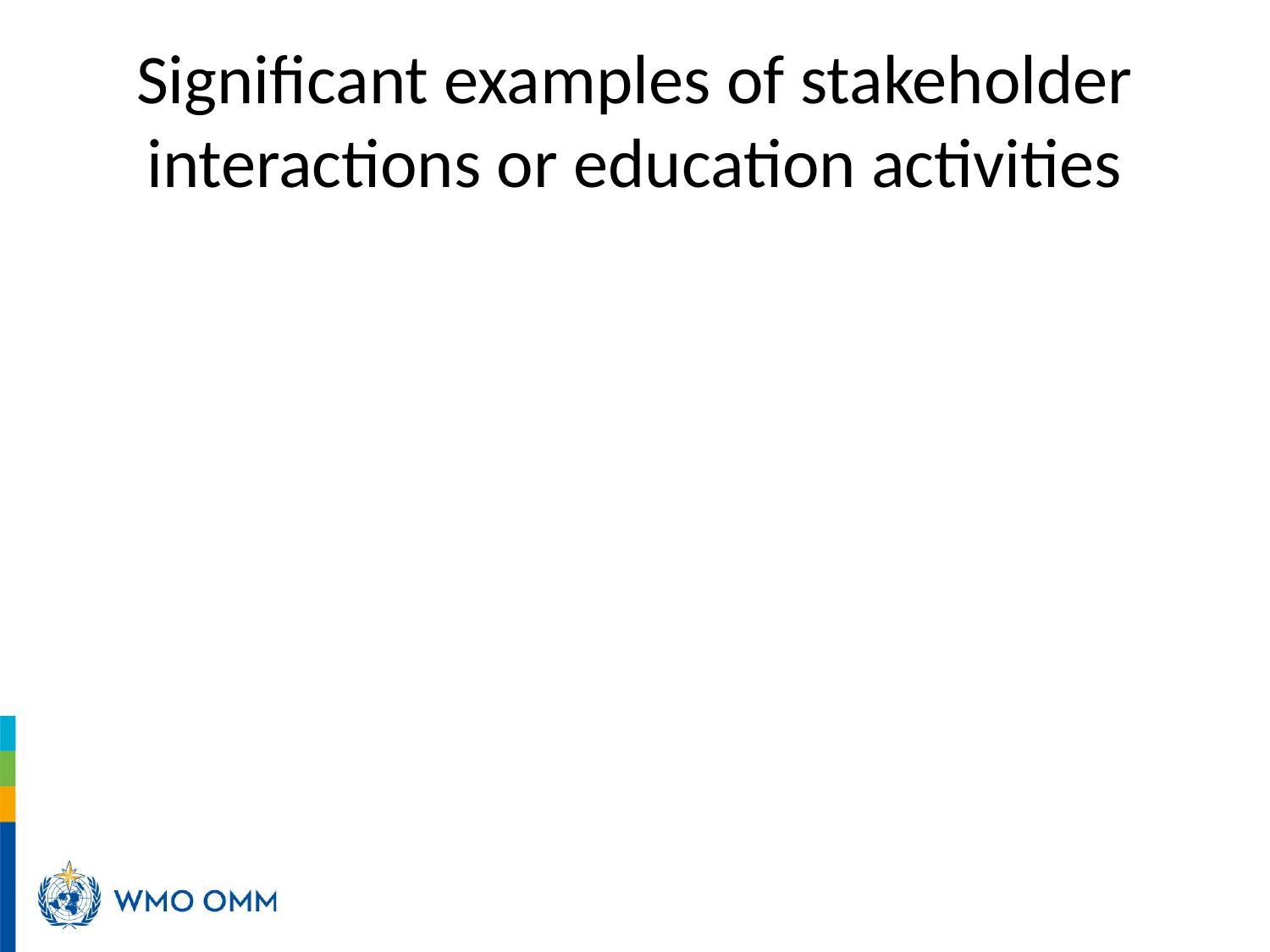

# Significant examples of stakeholder interactions or education activities